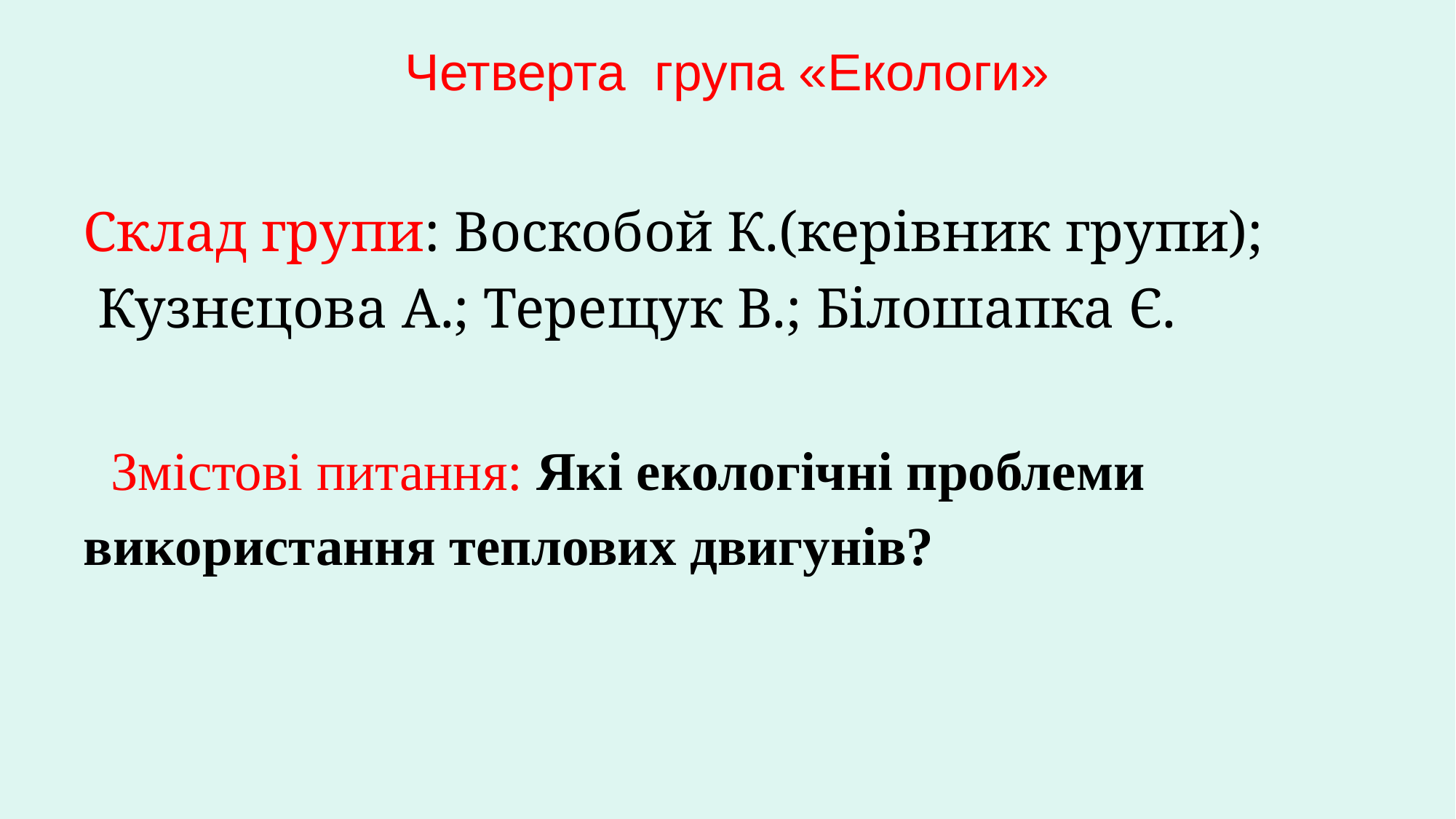

# Четверта  група «Екологи»
Склад групи: Воскобой К.(керівник групи);
 Кузнєцова А.; Терещук В.; Білошапка Є.

  Змістові питання: Які екологічні проблеми          використання теплових двигунів?